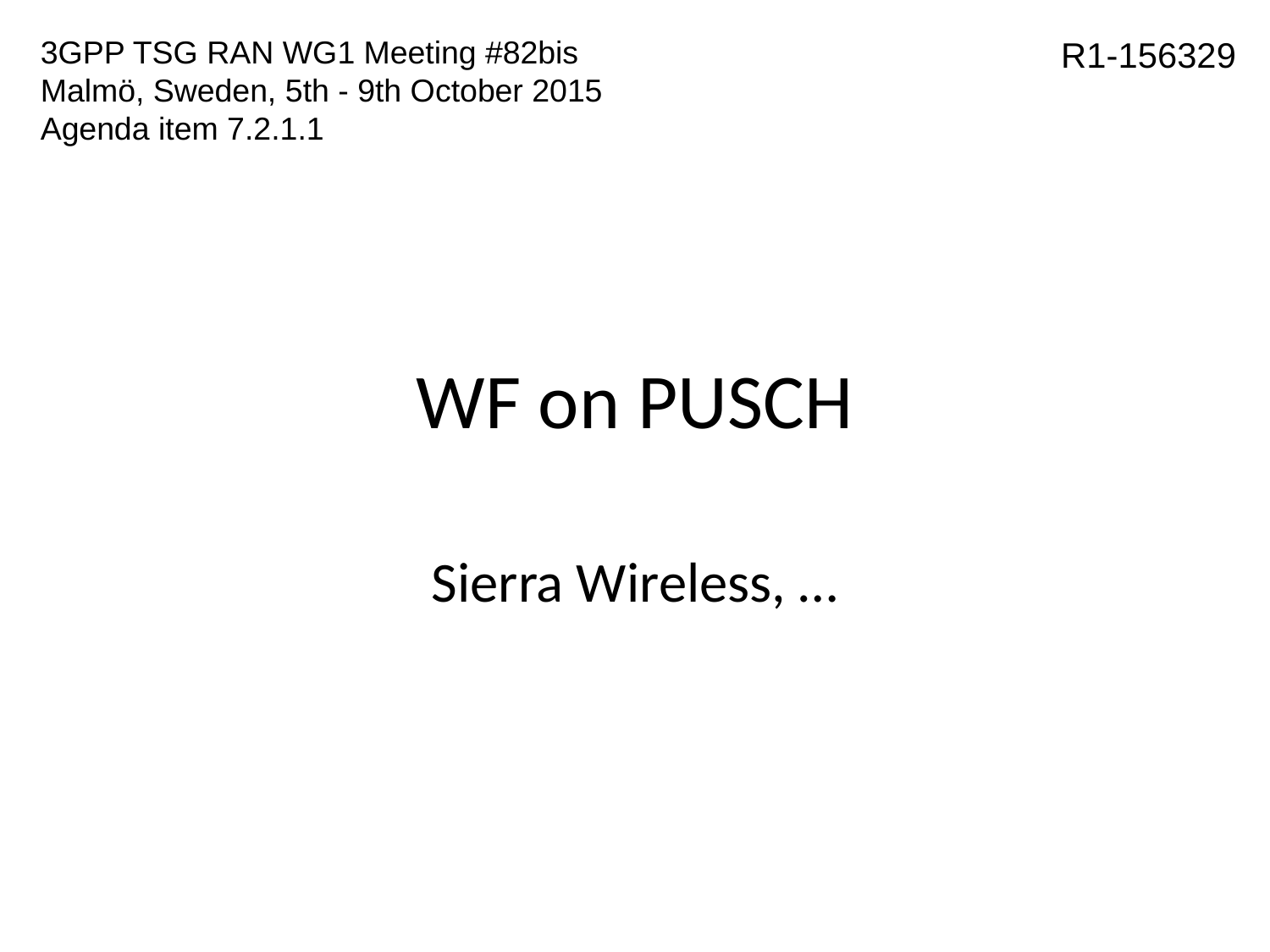

3GPP TSG RAN WG1 Meeting #82bis
Malmö, Sweden, 5th - 9th October 2015
Agenda item 7.2.1.1
R1-156329
# WF on PUSCH
Sierra Wireless, …